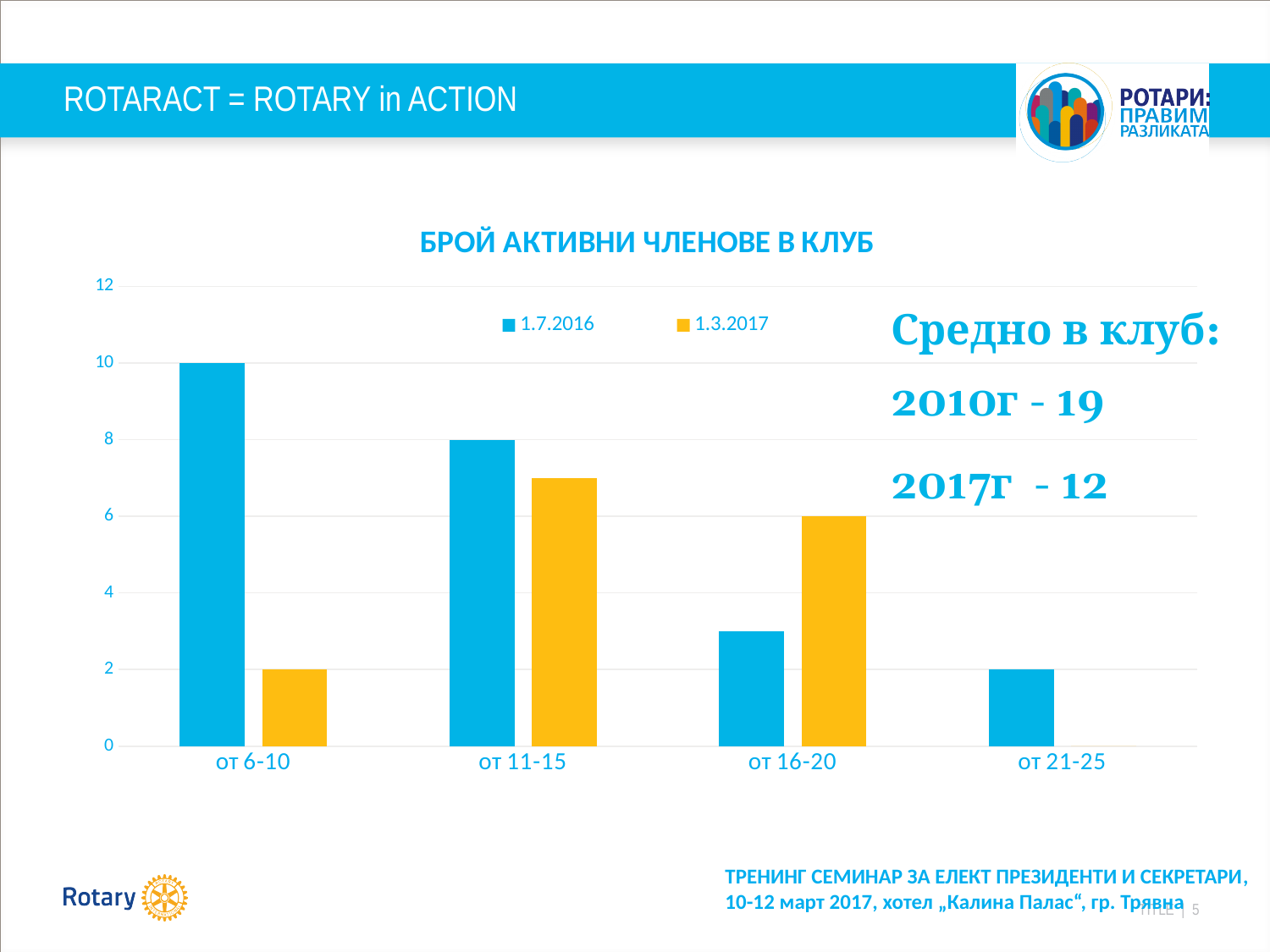

# ROTARACT = ROTARY in ACTION

### Chart: БРОЙ АКТИВНИ ЧЛЕНОВЕ В КЛУБ

| Category | 1.7.2016 | 1.3.2017 |
|---|---|---|
| от 6-10 | 10.0 | 2.0 |
| от 11-15 | 8.0 | 7.0 |
| от 16-20 | 3.0 | 6.0 |
| от 21-25 | 2.0 | 0.0 |
Средно в клуб:

2010г - 19
2017г  - 12